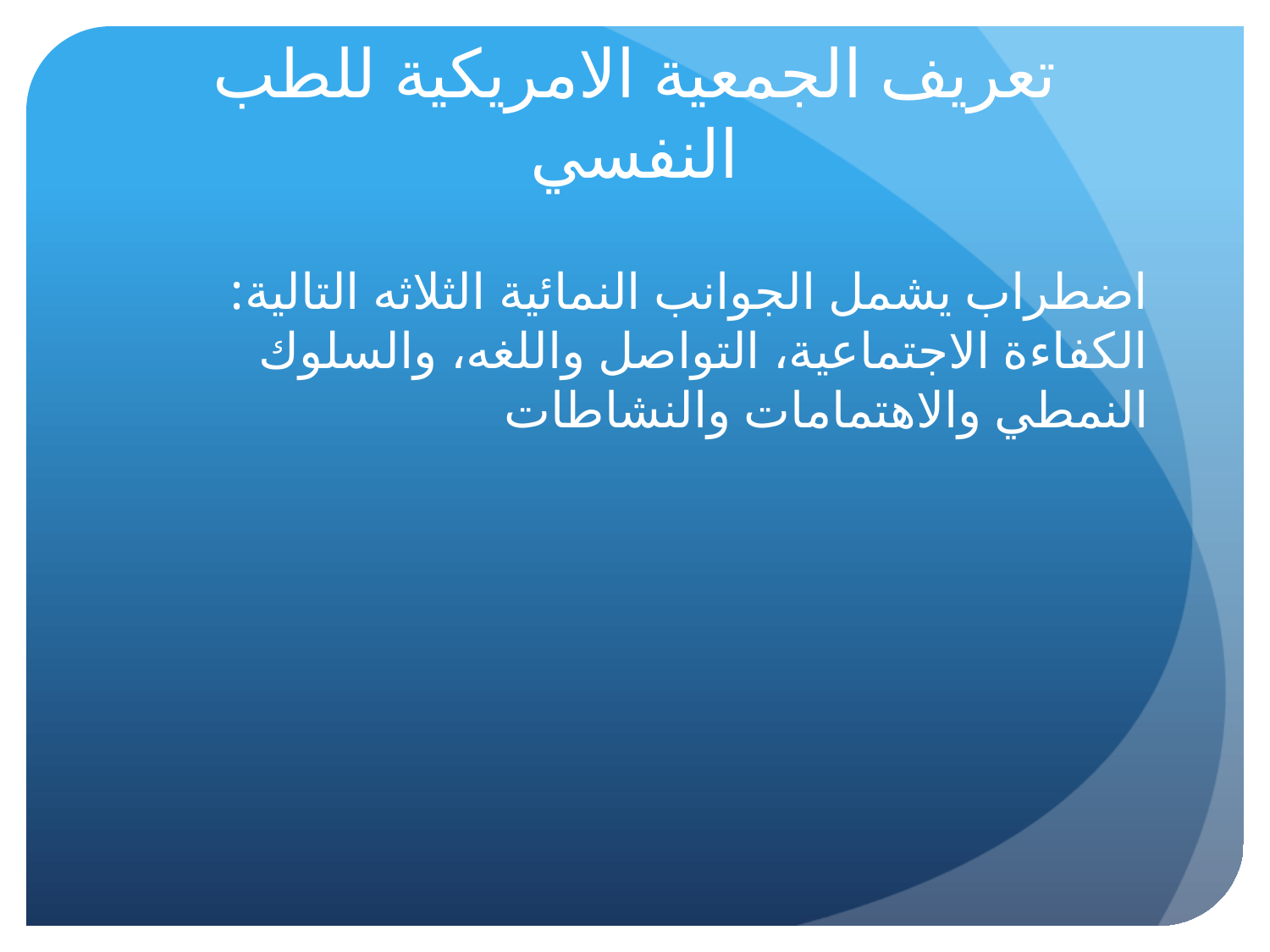

# تعريف الجمعية الامريكية للطب النفسي
اضطراب يشمل الجوانب النمائية الثلاثه التالية: الكفاءة الاجتماعية، التواصل واللغه، والسلوك النمطي والاهتمامات والنشاطات